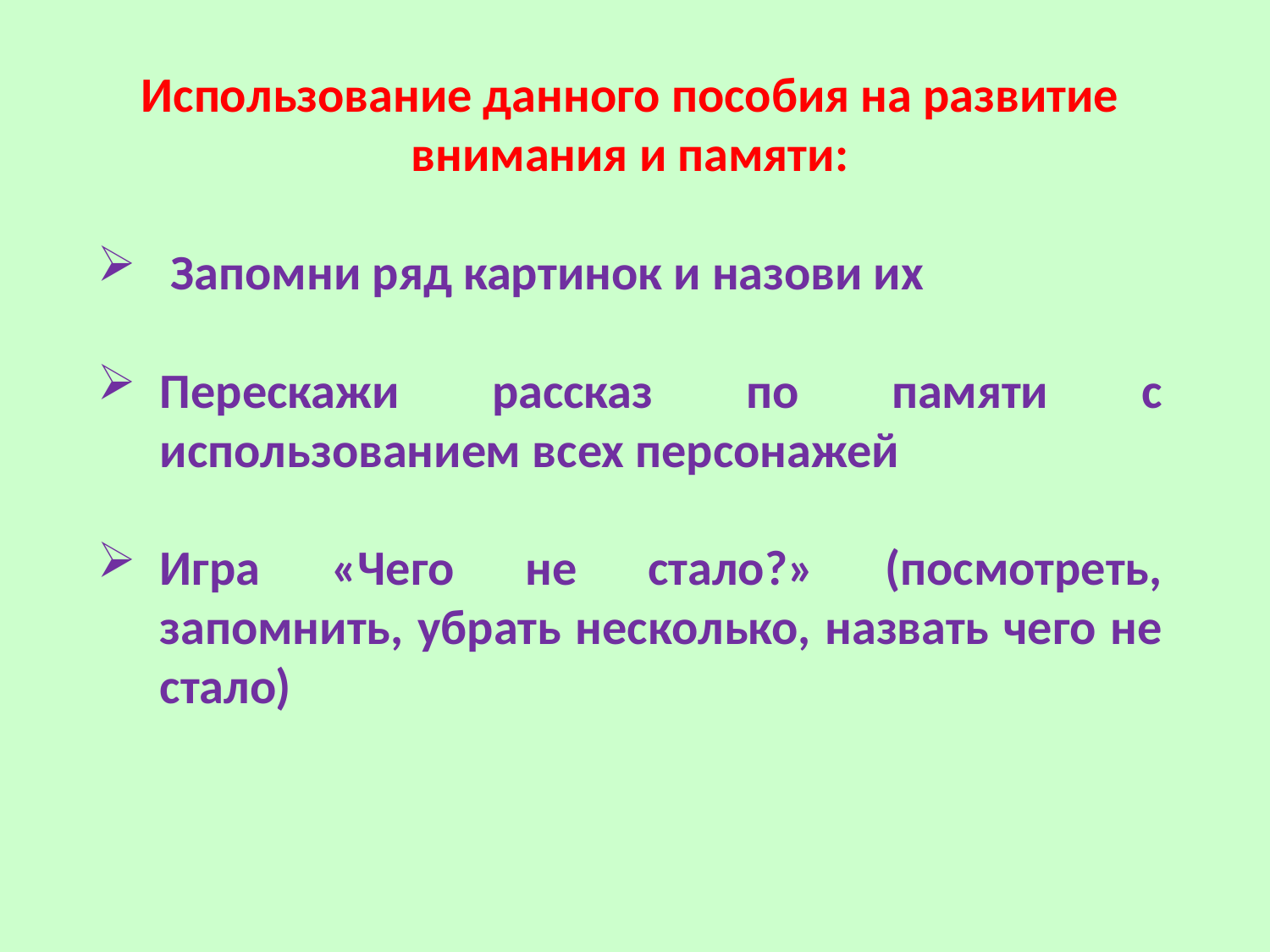

Использование данного пособия на развитие внимания и памяти:

 Запомни ряд картинок и назови их

Перескажи рассказ по памяти с использованием всех персонажей

Игра «Чего не стало?» (посмотреть, запомнить, убрать несколько, назвать чего не стало)